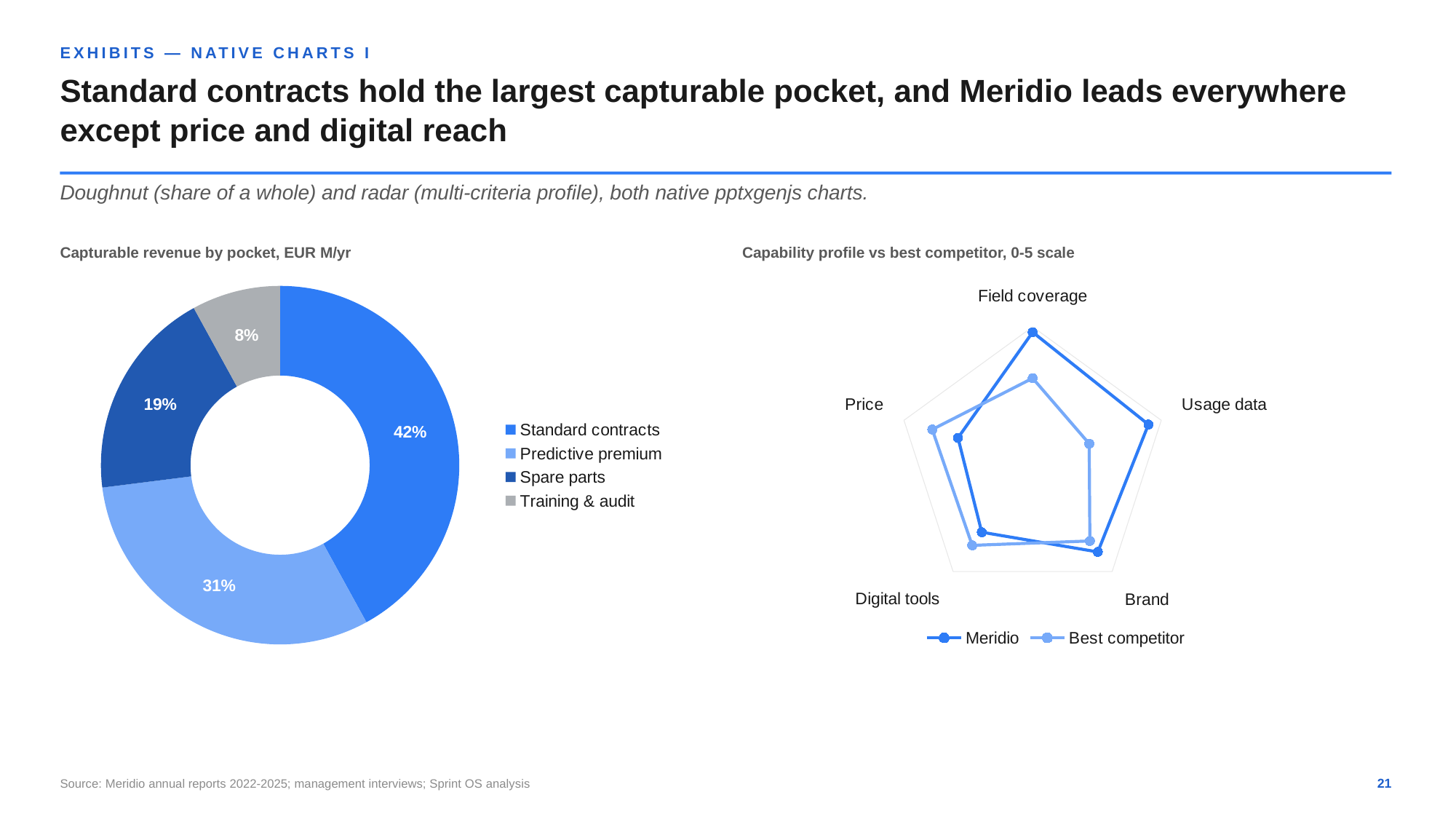

EXHIBITS — NATIVE CHARTS I
Standard contracts hold the largest capturable pocket, and Meridio leads everywhere except price and digital reach

Doughnut (share of a whole) and radar (multi-criteria profile), both native pptxgenjs charts.
Capturable revenue by pocket, EUR M/yr
Capability profile vs best competitor, 0-5 scale

### Chart

| Category | part |
|---|---|
| Standard contracts | 42.0 |
| Predictive premium | 31.0 |
| Spare parts | 19.0 |
| Training & audit | 8.0 |

### Chart

| Category | Meridio | Best competitor |
|---|---|---|
| Field coverage | 4.8 | 3.1 |
| Usage data | 4.5 | 2.2 |
| Brand | 4.1 | 3.6 |
| Digital tools | 3.2 | 3.8 |
| Price | 2.9 | 3.9 |
Source: Meridio annual reports 2022-2025; management interviews; Sprint OS analysis
21